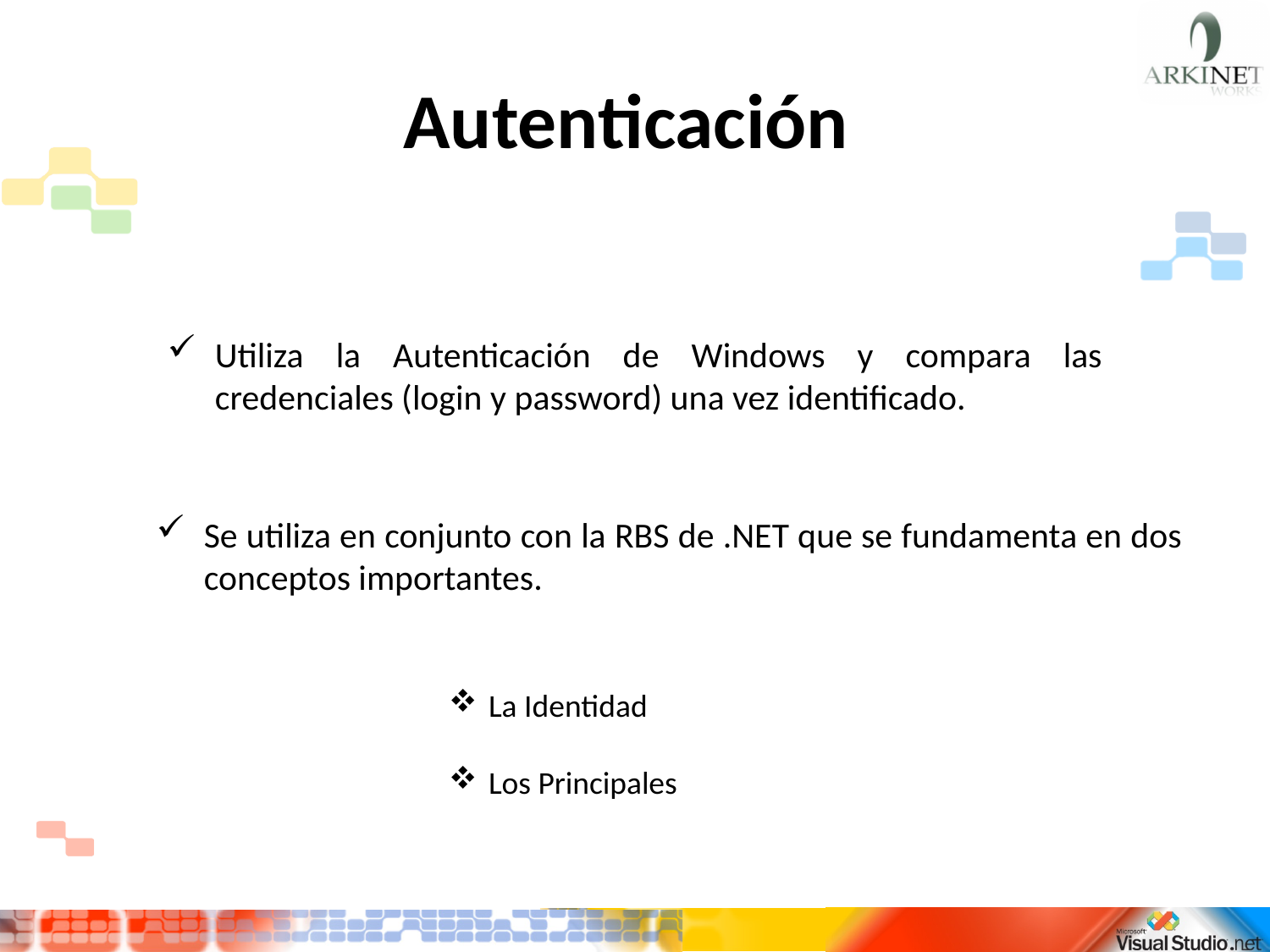

# Autenticación
Utiliza la Autenticación de Windows y compara las credenciales (login y password) una vez identificado.
Se utiliza en conjunto con la RBS de .NET que se fundamenta en dos conceptos importantes.
La Identidad
Los Principales